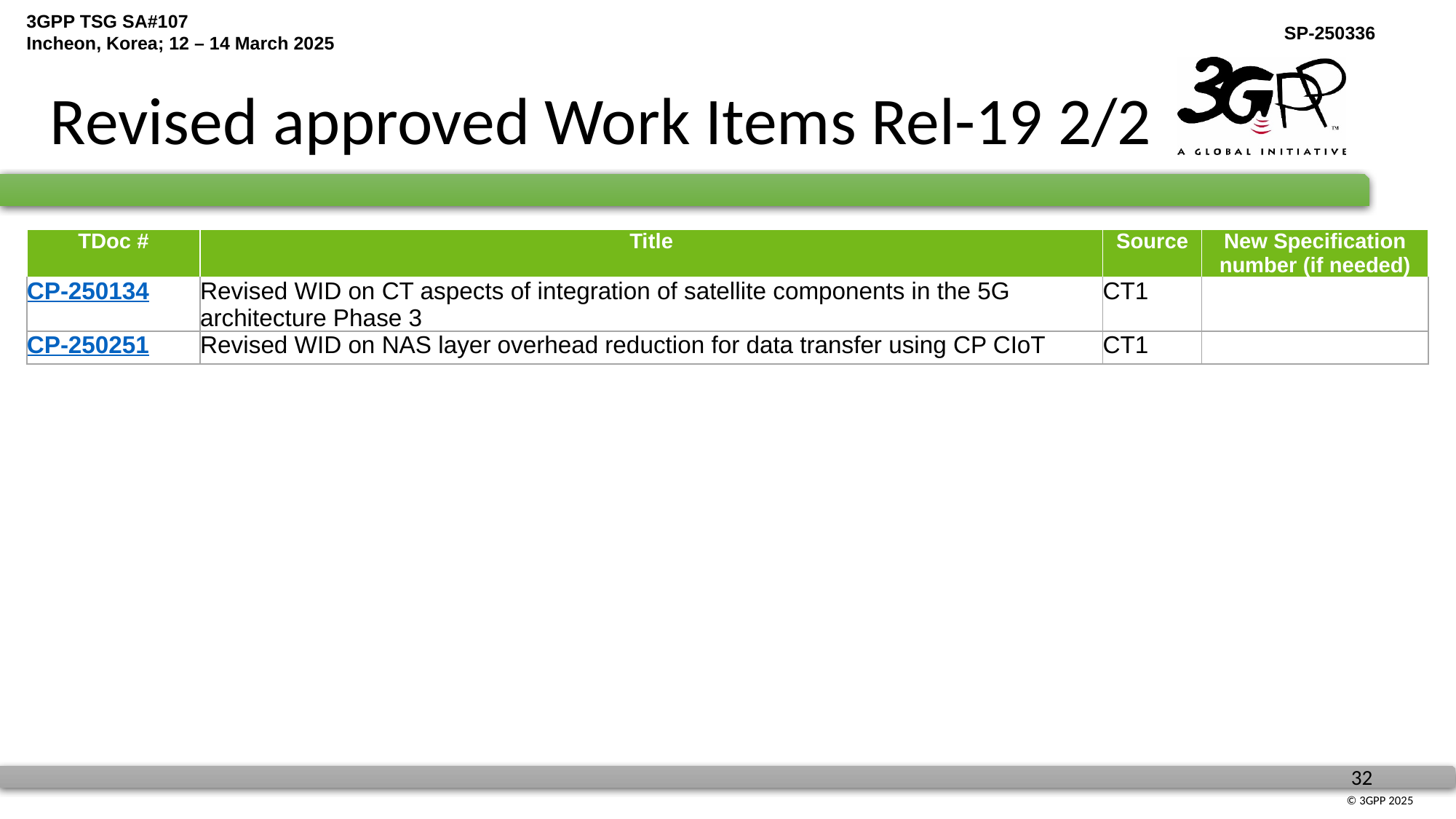

# Revised approved Work Items Rel-19 2/2
| TDoc # | Title | Source | New Specification number (if needed) |
| --- | --- | --- | --- |
| CP-250134 | Revised WID on CT aspects of integration of satellite components in the 5G architecture Phase 3 | CT1 |  |
| CP-250251 | Revised WID on NAS layer overhead reduction for data transfer using CP CIoT | CT1 |  |